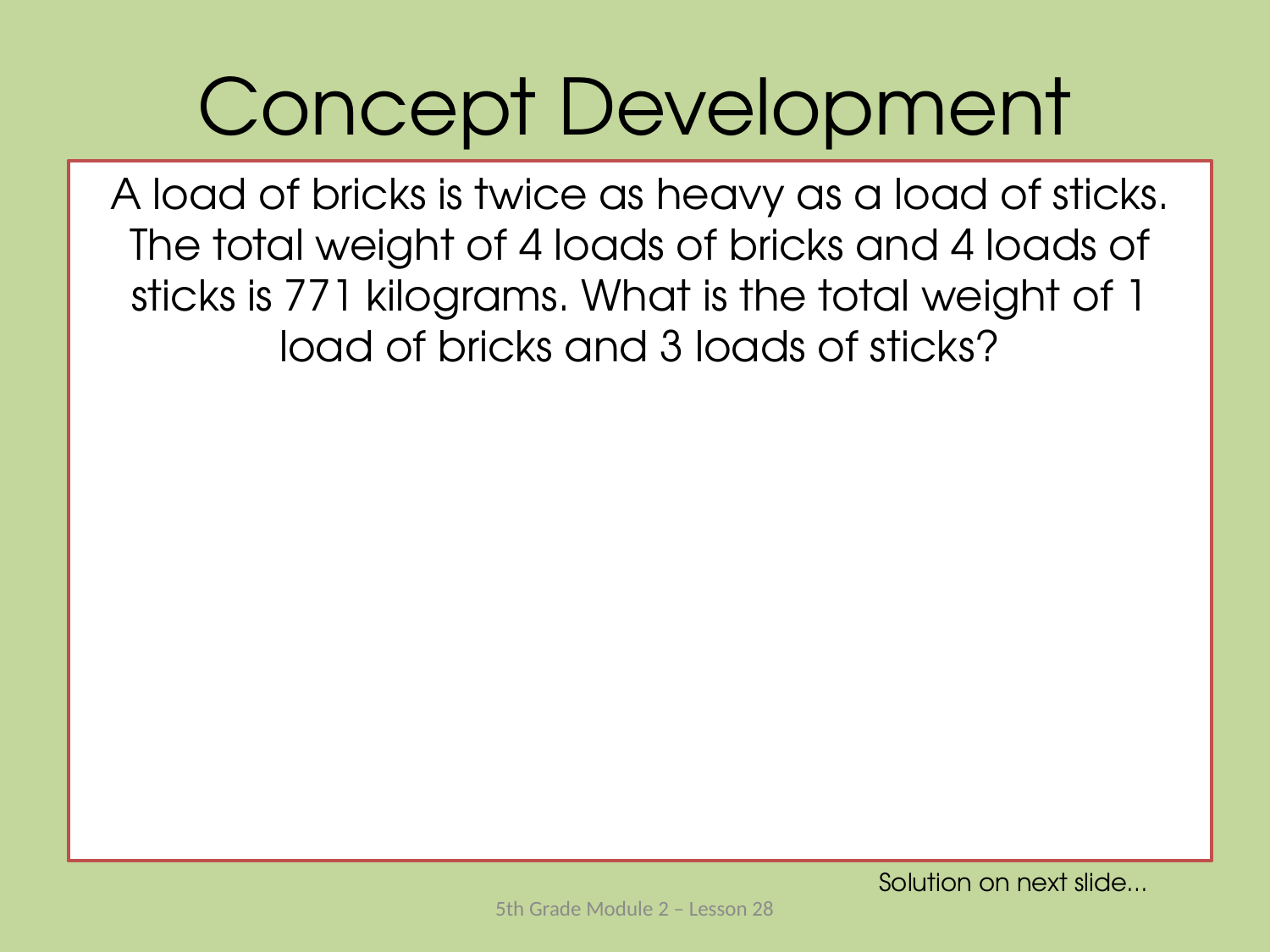

# Concept Development
A load of bricks is twice as heavy as a load of sticks. The total weight of 4 loads of bricks and 4 loads of sticks is 771 kilograms. What is the total weight of 1 load of bricks and 3 loads of sticks?
Solution on next slide…
5th Grade Module 2 – Lesson 28